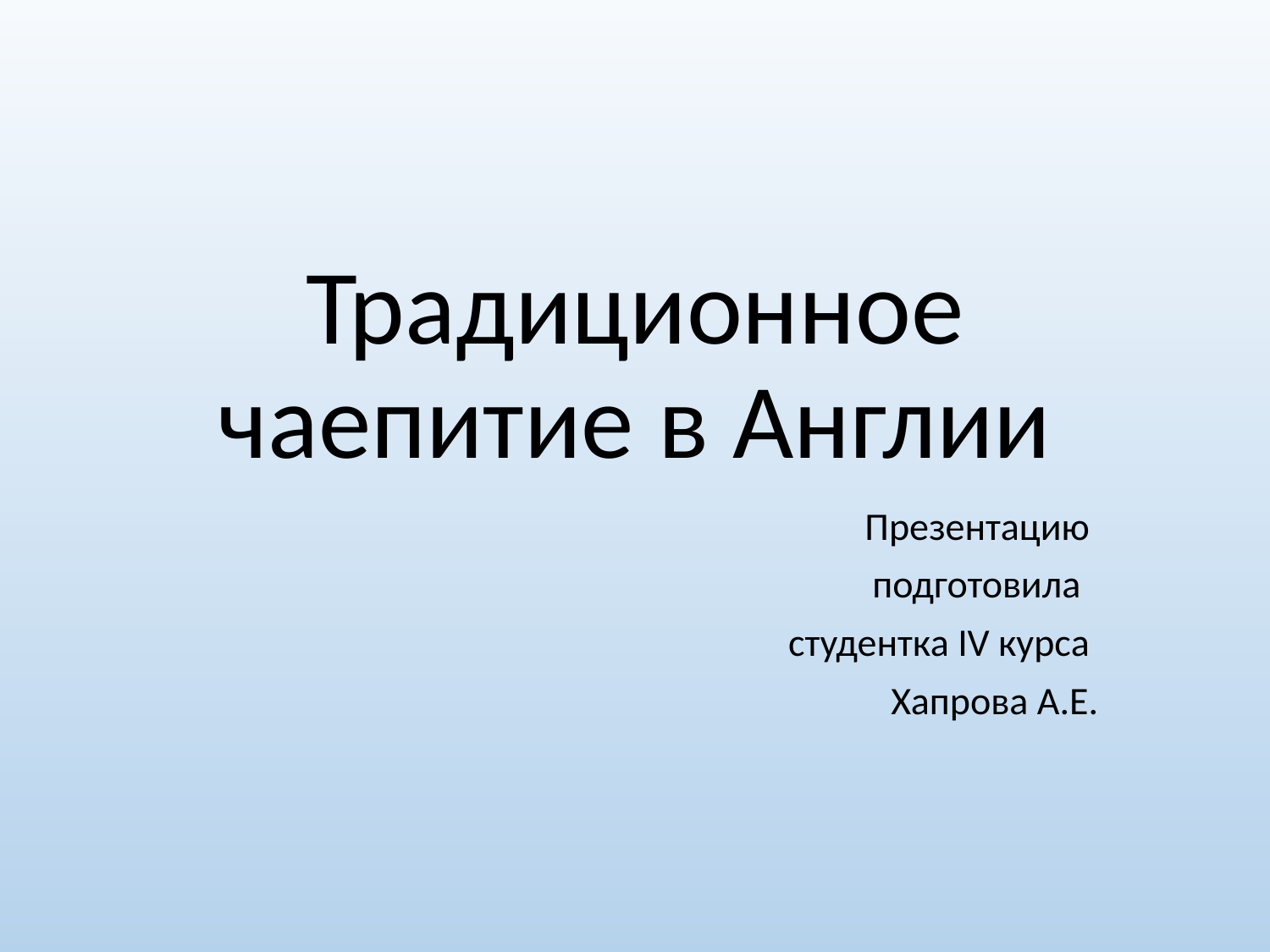

# Традиционное чаепитие в Англии
Презентацию
подготовила
студентка IV курса
Хапрова А.Е.